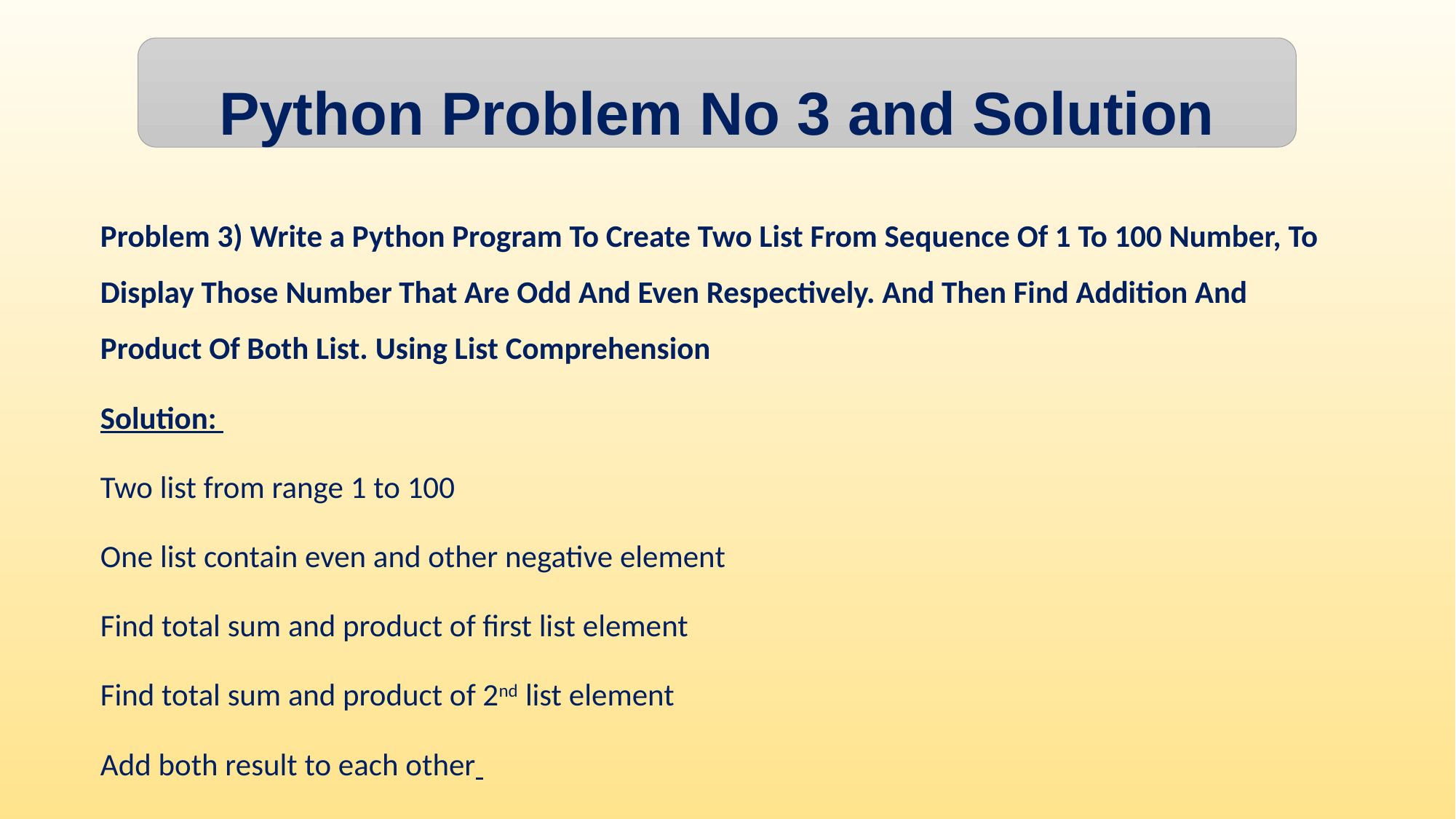

Python Problem No 3 and Solution
Problem 3) Write a Python Program To Create Two List From Sequence Of 1 To 100 Number, To Display Those Number That Are Odd And Even Respectively. And Then Find Addition And Product Of Both List. Using List Comprehension
Solution:
Two list from range 1 to 100
One list contain even and other negative element
Find total sum and product of first list element
Find total sum and product of 2nd list element
Add both result to each other